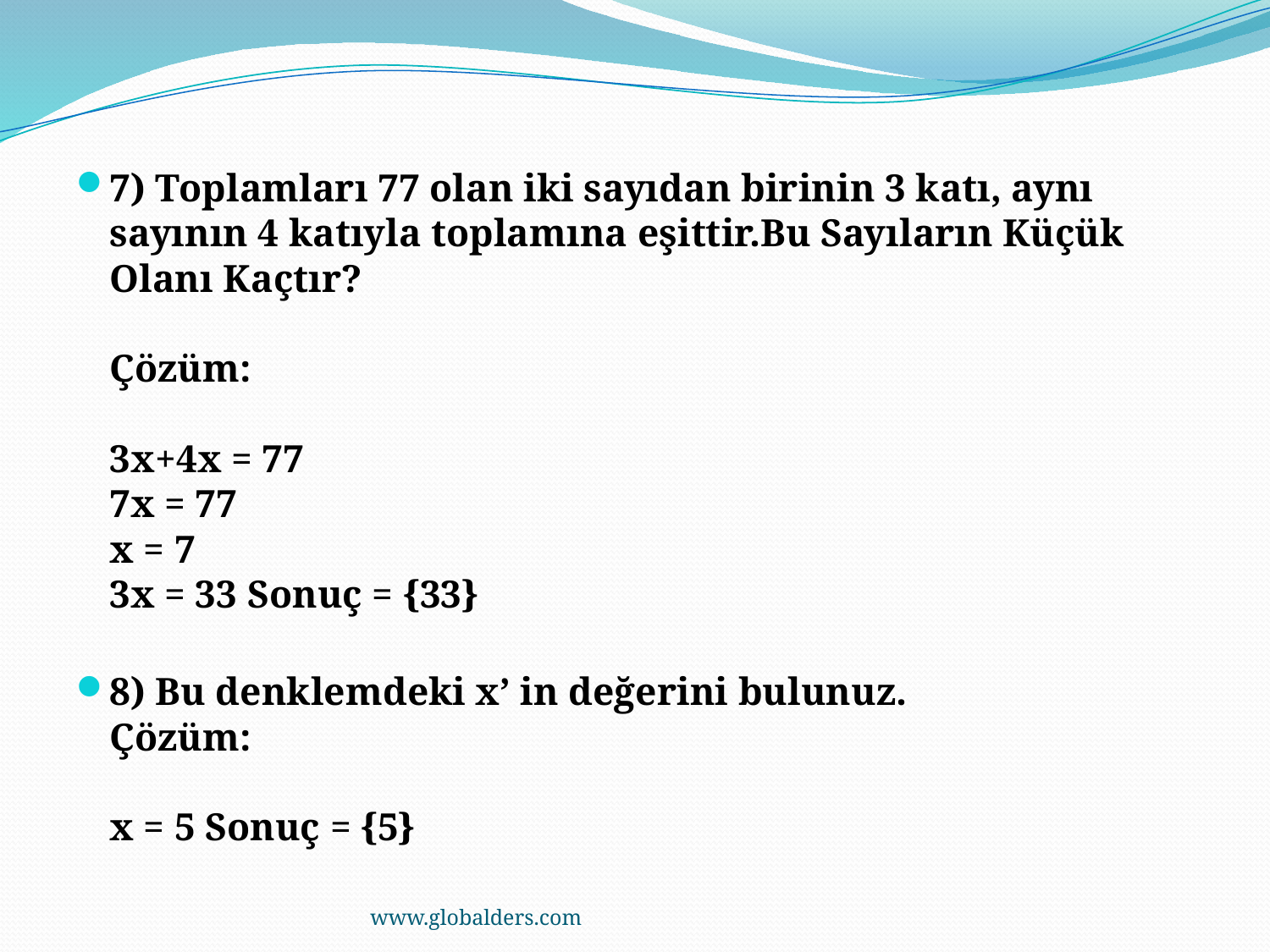

7) Toplamları 77 olan iki sayıdan birinin 3 katı, aynı sayının 4 katıyla toplamına eşittir.Bu Sayıların Küçük Olanı Kaçtır?
Çözüm:
3x+4x = 77
7x = 77
x = 7
3x = 33 Sonuç = {33}
8) Bu denklemdeki x’ in değerini bulunuz.
Çözüm:
x = 5 Sonuç = {5}
www.globalders.com